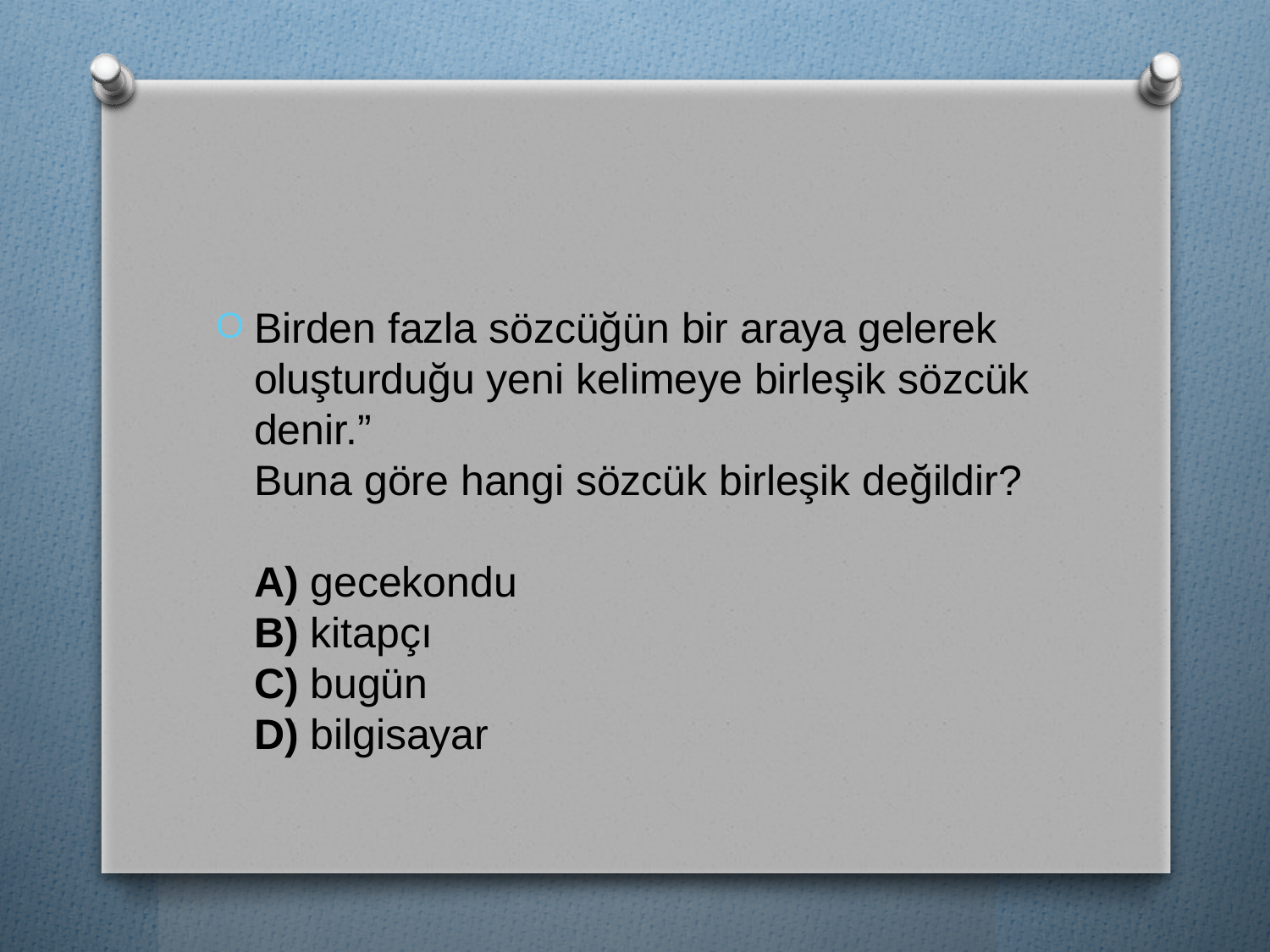

#
Birden fazla sözcüğün bir araya gelerek oluşturduğu yeni kelimeye birleşik sözcük denir.” 
Buna göre hangi sözcük birleşik değildir? 
A) gecekondu 
B) kitapçı 
C) bugün 
D) bilgisayar